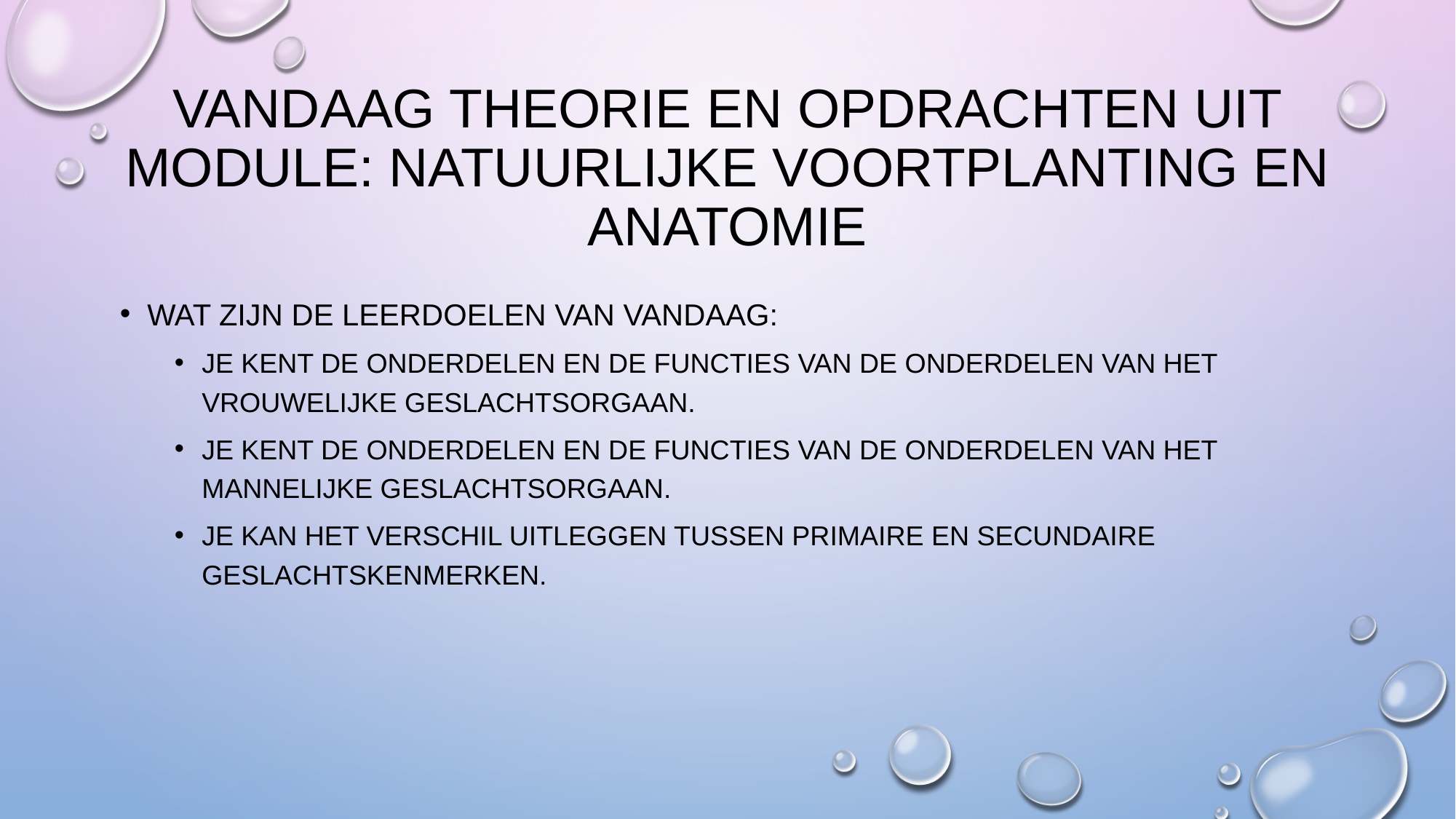

# Vandaag theorie en opdrachten uit module: natuurlijke voortplanting en anatomie
Wat zijn de leerdoelen van vandaag:
Je kent de onderdelen en de functies van de onderdelen van het vrouwelijke geslachtsorgaan.
Je kent de onderdelen en de functies van de onderdelen van het mannelijke geslachtsorgaan.
Je kan het verschil uitleggen tussen primaire en secundaire geslachtskenmerken.